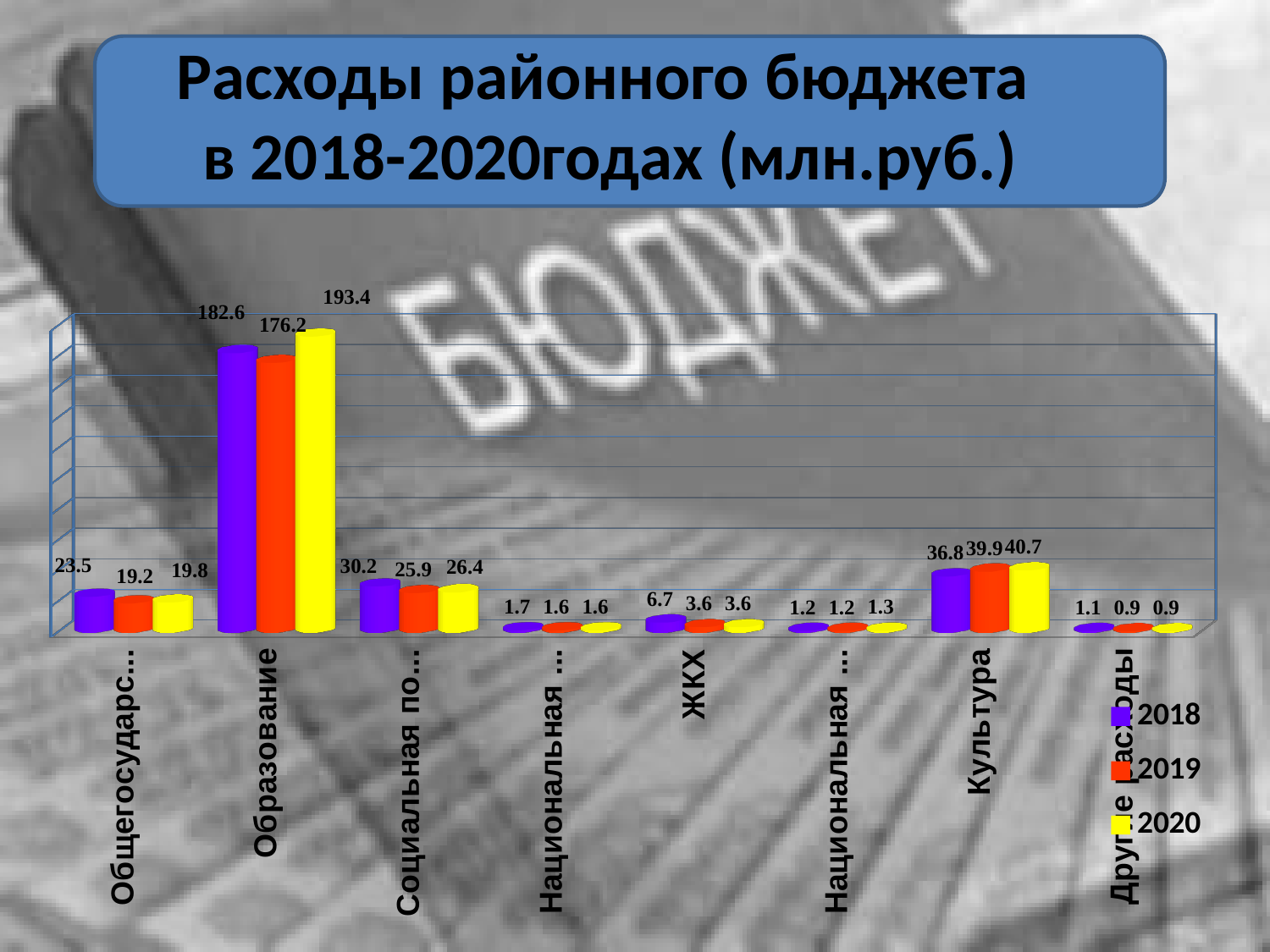

Расходы районного бюджета
в 2018-2020годах (млн.руб.)

[unsupported chart]